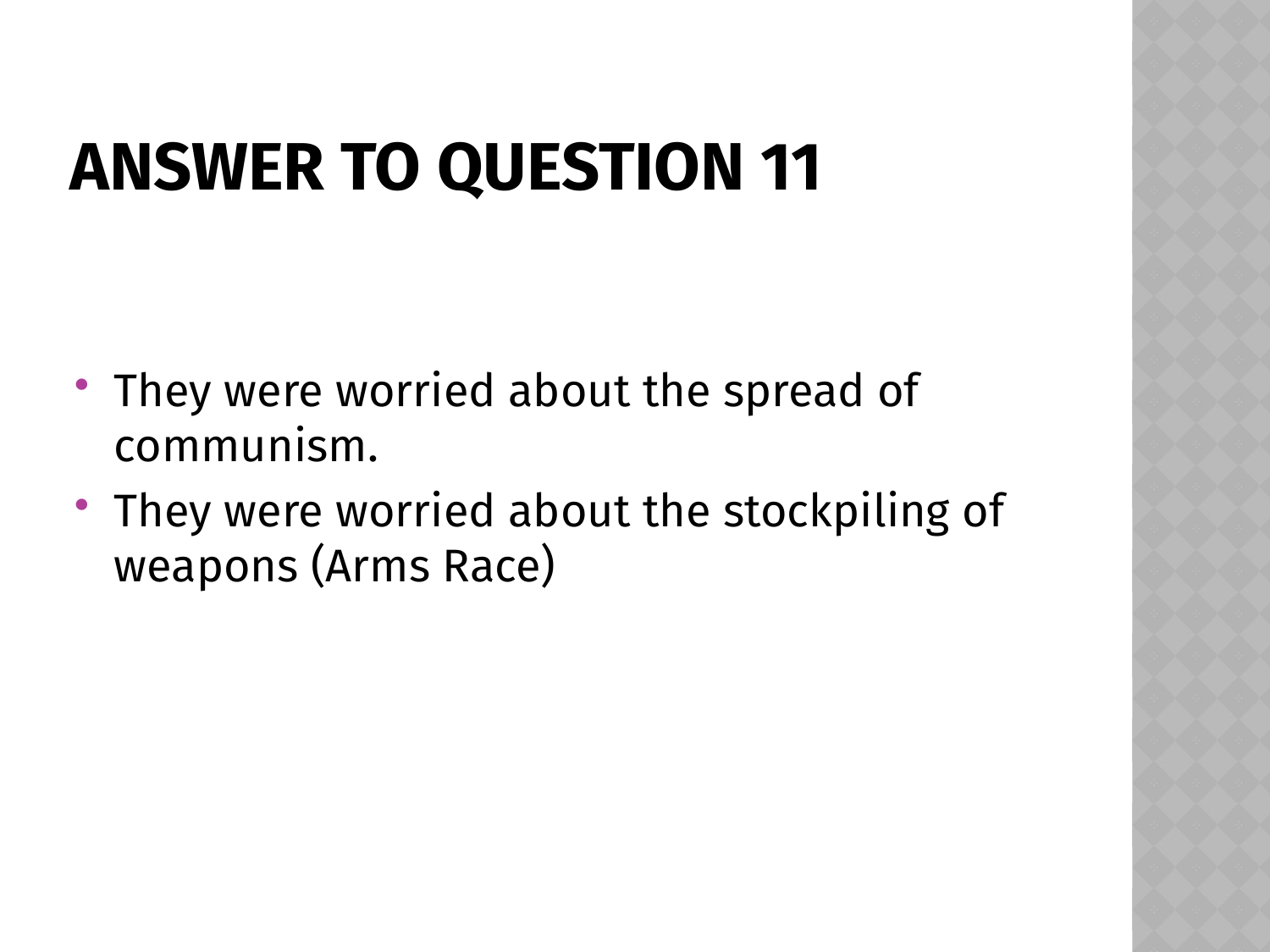

# Answer to Question 11

They were worried about the spread of communism.
They were worried about the stockpiling of weapons (Arms Race)